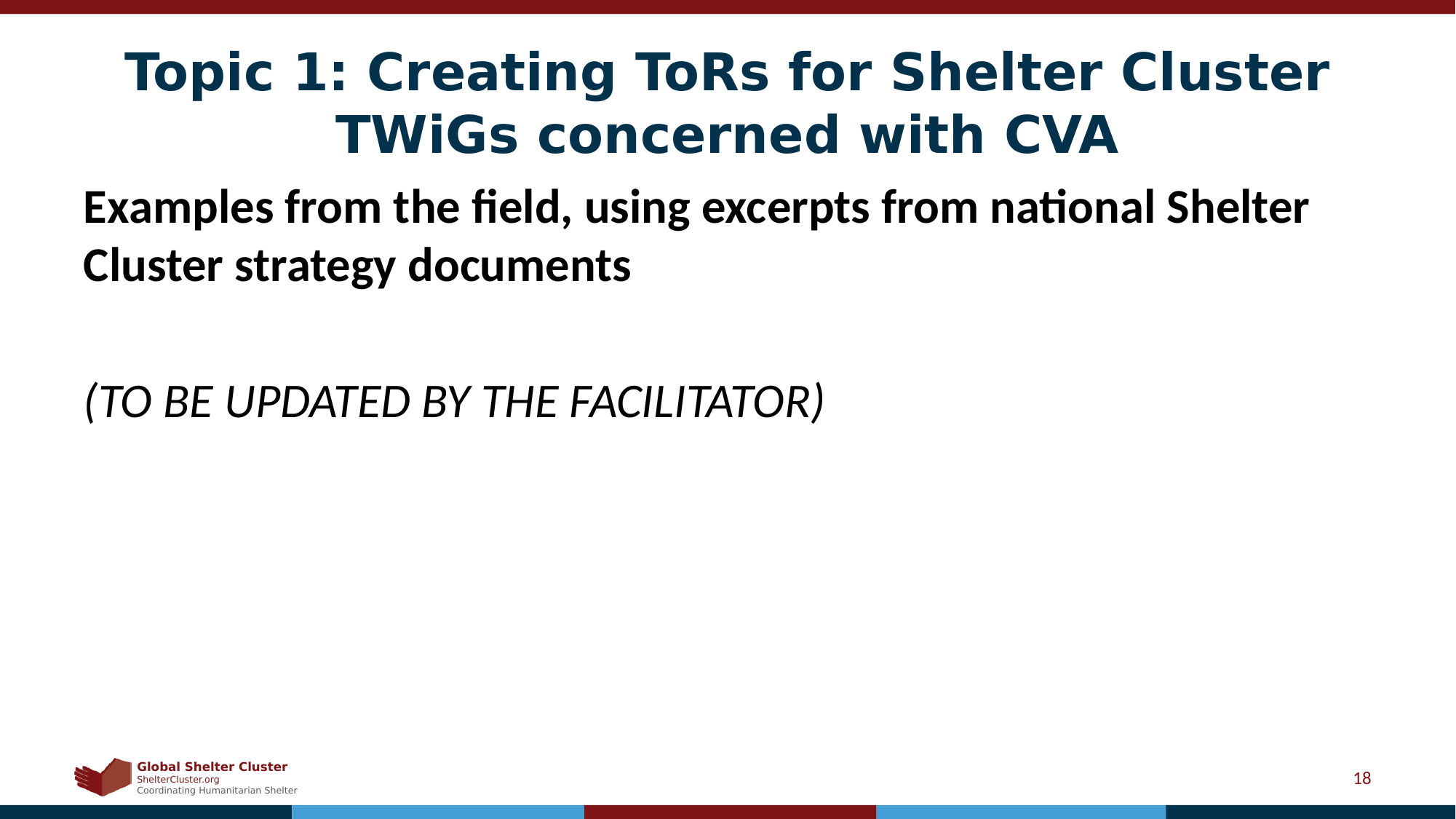

# Topic 1: Creating ToRs for Shelter Cluster TWiGs concerned with CVA
Examples from the field, using excerpts from national Shelter Cluster strategy documents

(TO BE UPDATED BY THE FACILITATOR)

18